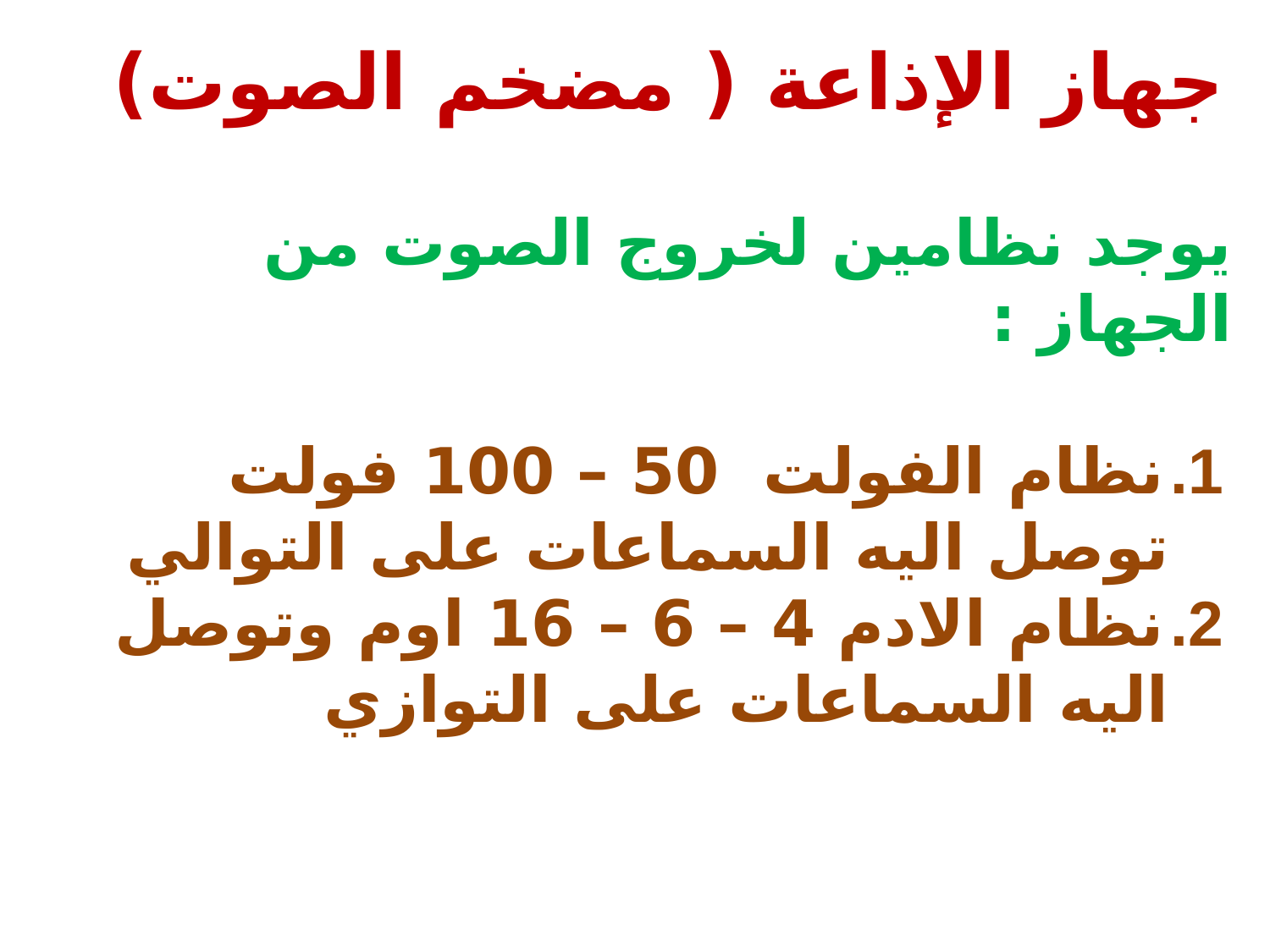

جهاز الإذاعة ( مضخم الصوت)

يوجد نظامين لخروج الصوت من الجهاز :

نظام الفولت  50 – 100 فولت توصل اليه السماعات على التوالي
نظام الادم 4 – 6 – 16 اوم وتوصل اليه السماعات على التوازي